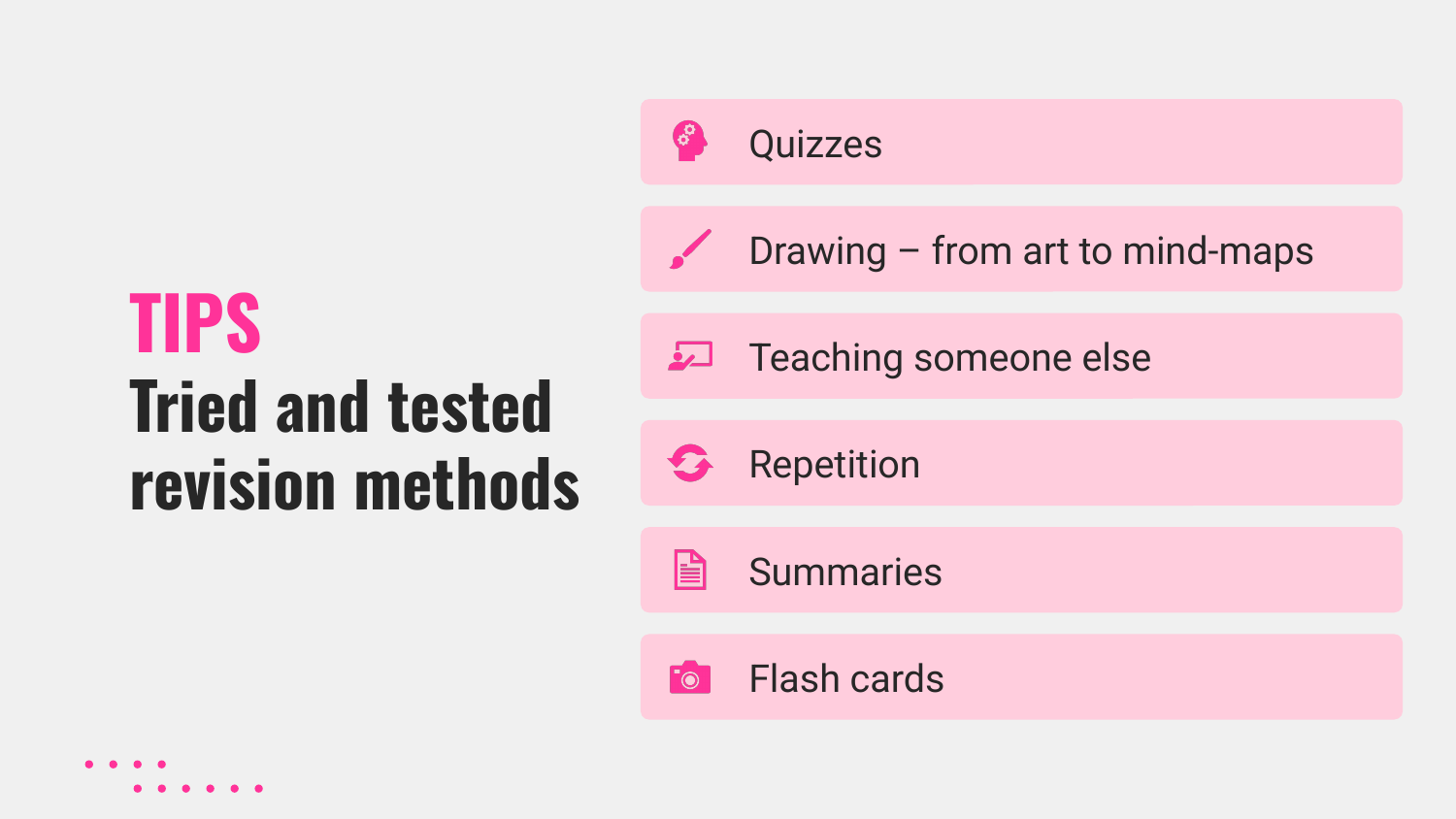

Quizzes
Drawing – from art to mind-maps
Teaching someone else
Repetition
Summaries
Flash cards
# TIPS Tried and tested revision methods